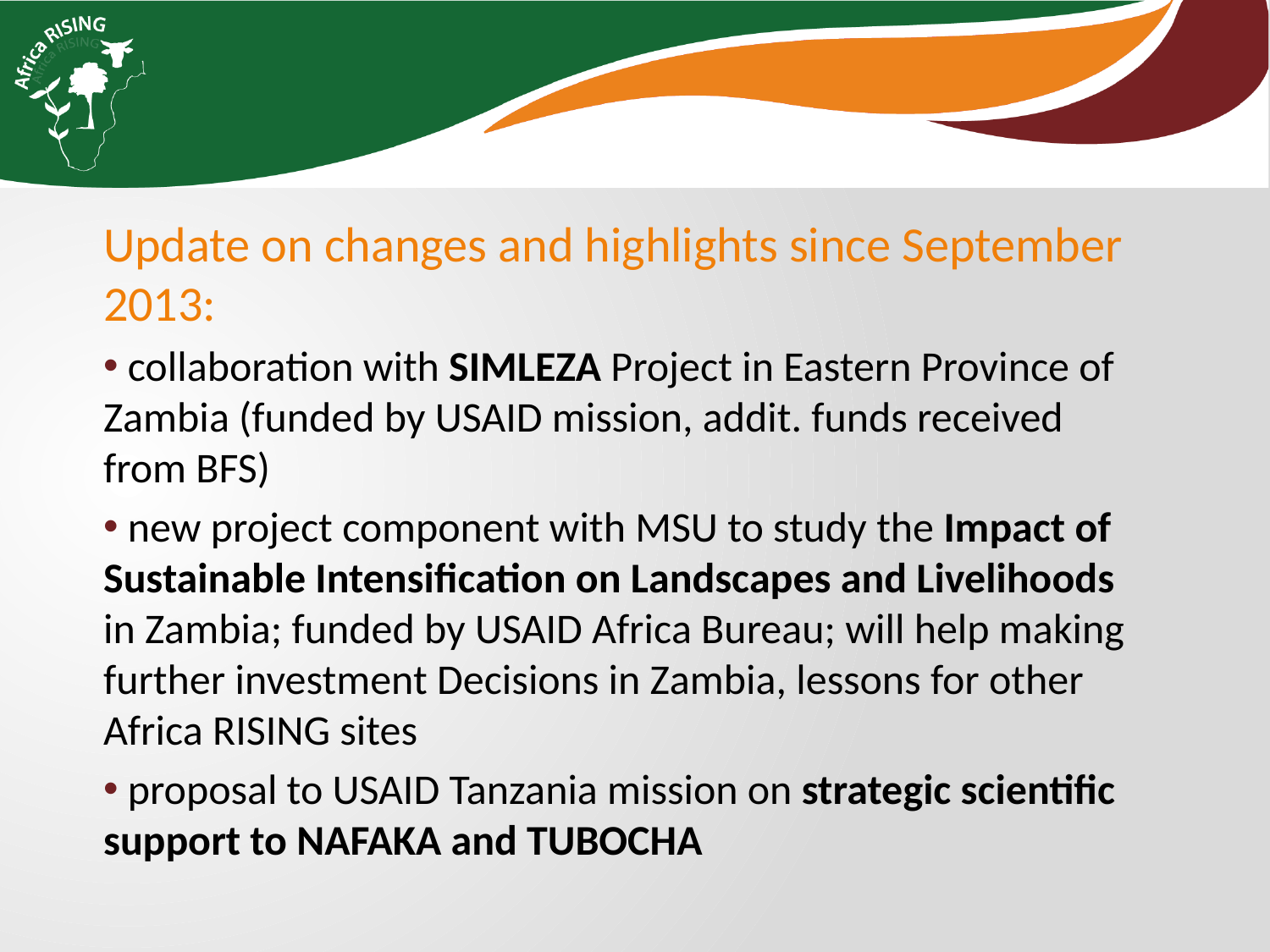

Update on changes and highlights since September 2013:
 collaboration with SIMLEZA Project in Eastern Province of Zambia (funded by USAID mission, addit. funds received from BFS)
 new project component with MSU to study the Impact of Sustainable Intensification on Landscapes and Livelihoods in Zambia; funded by USAID Africa Bureau; will help making further investment Decisions in Zambia, lessons for other Africa RISING sites
 proposal to USAID Tanzania mission on strategic scientific support to NAFAKA and TUBOCHA